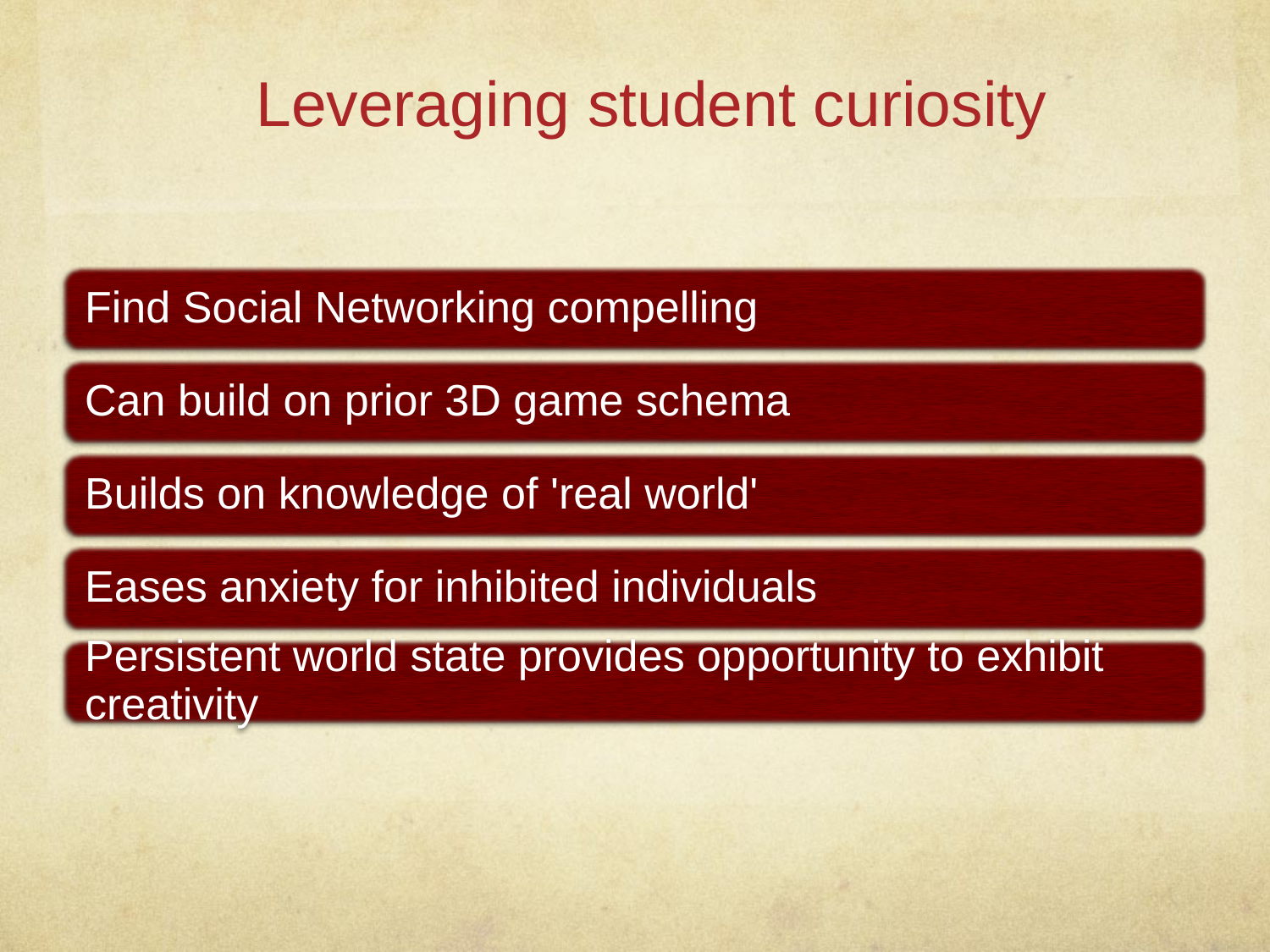

# Leveraging student curiosity
Find Social Networking compelling
Can build on prior 3D game schema
Builds on knowledge of 'real world'
Eases anxiety for inhibited individuals
Persistent world state provides opportunity to exhibit creativity